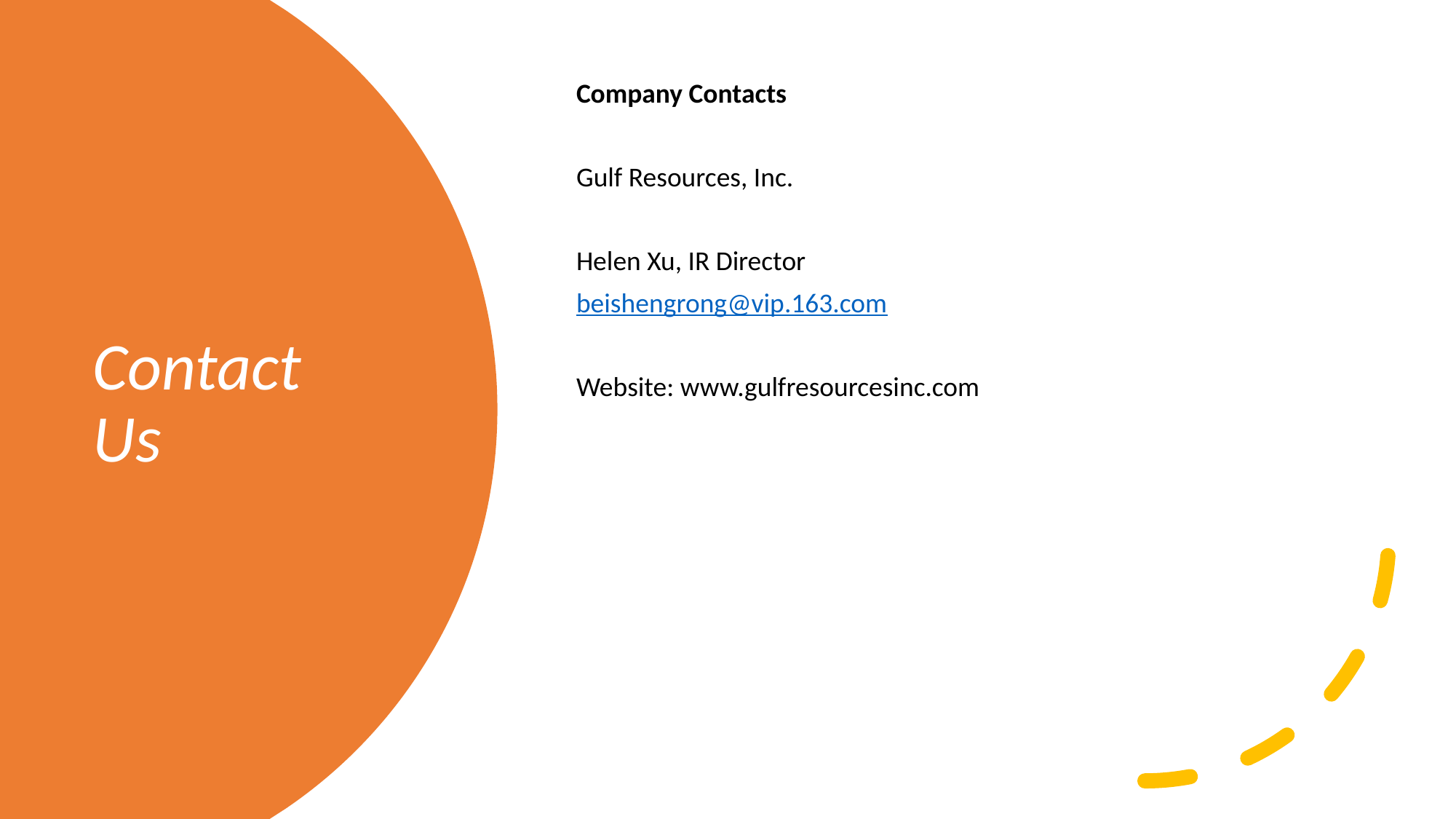

Company Contacts

Gulf Resources, Inc.

Helen Xu, IR Director
beishengrong@vip.163.com

Website: www.gulfresourcesinc.com

# Contact Us